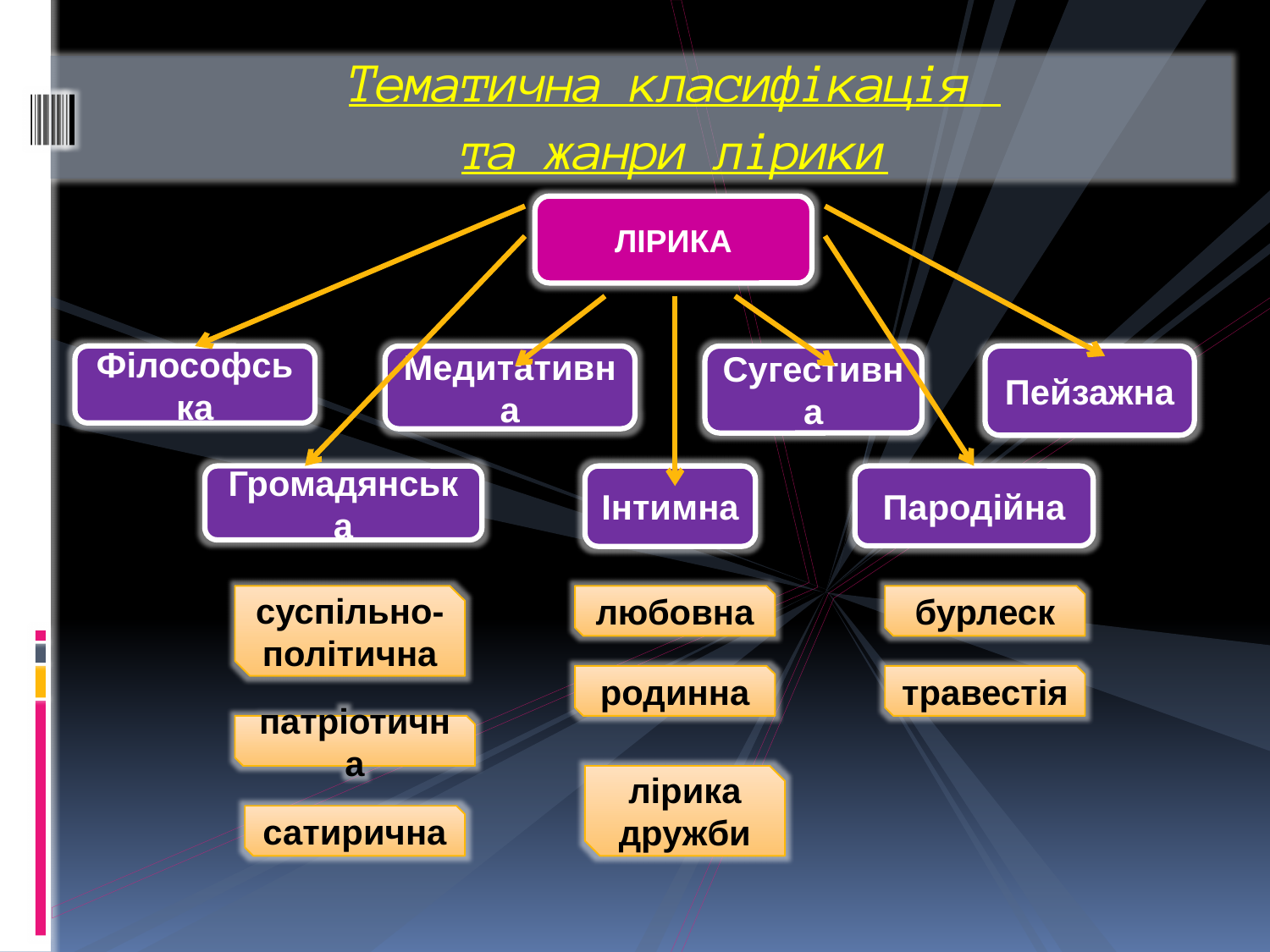

# Тематична класифікація та жанри лірики
ЛІРИКА
Філософська
Медитативна
Сугестивна
Пейзажна
Громадянська
Інтимна
Пародійна
cуспільно-політична
любовна
бурлеск
родинна
травестія
патріотична
лірика дружби
сатирична